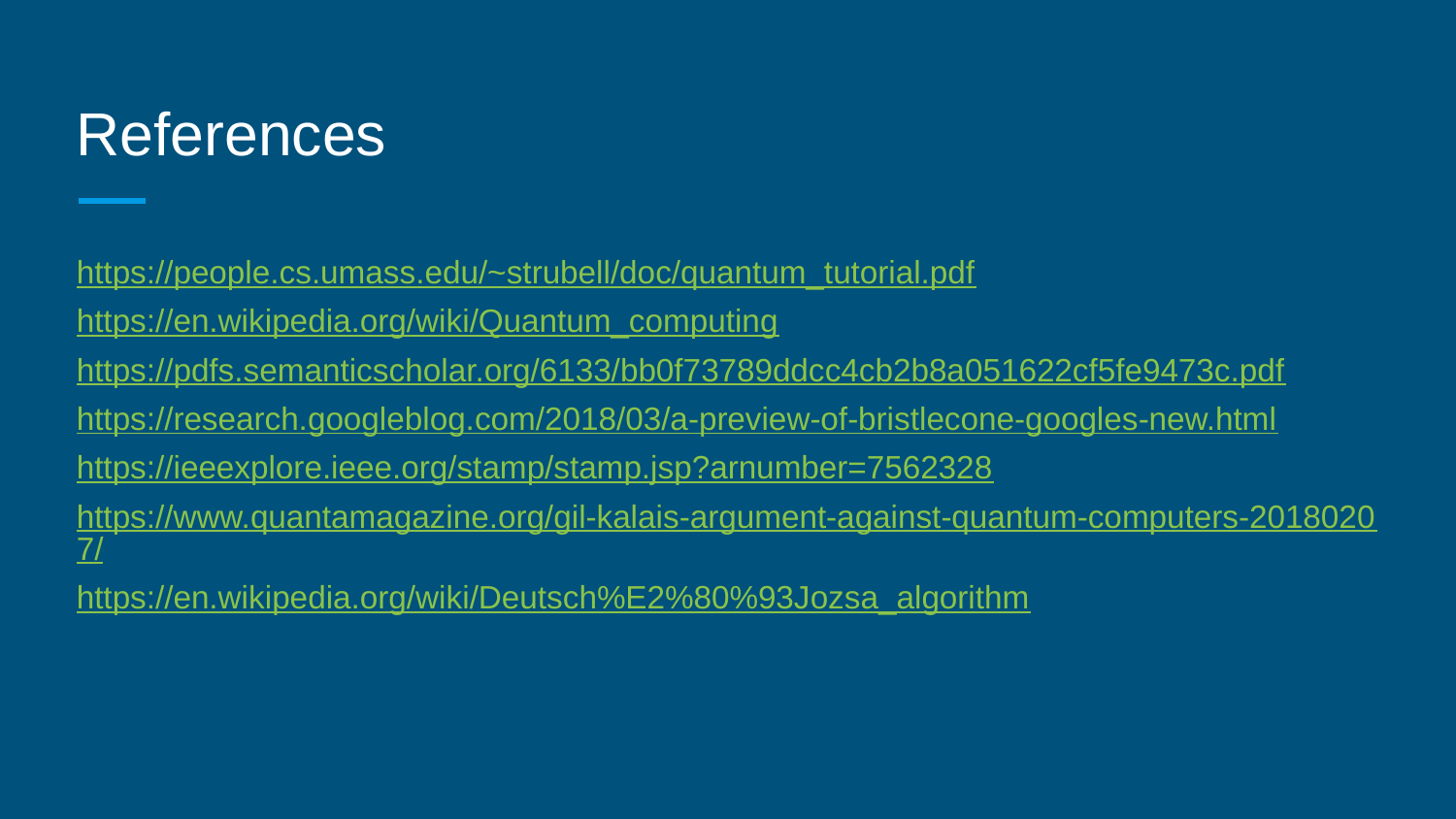

# References
https://people.cs.umass.edu/~strubell/doc/quantum_tutorial.pdf
https://en.wikipedia.org/wiki/Quantum_computing
https://pdfs.semanticscholar.org/6133/bb0f73789ddcc4cb2b8a051622cf5fe9473c.pdf
https://research.googleblog.com/2018/03/a-preview-of-bristlecone-googles-new.html
https://ieeexplore.ieee.org/stamp/stamp.jsp?arnumber=7562328
https://www.quantamagazine.org/gil-kalais-argument-against-quantum-computers-20180207/
https://en.wikipedia.org/wiki/Deutsch%E2%80%93Jozsa_algorithm